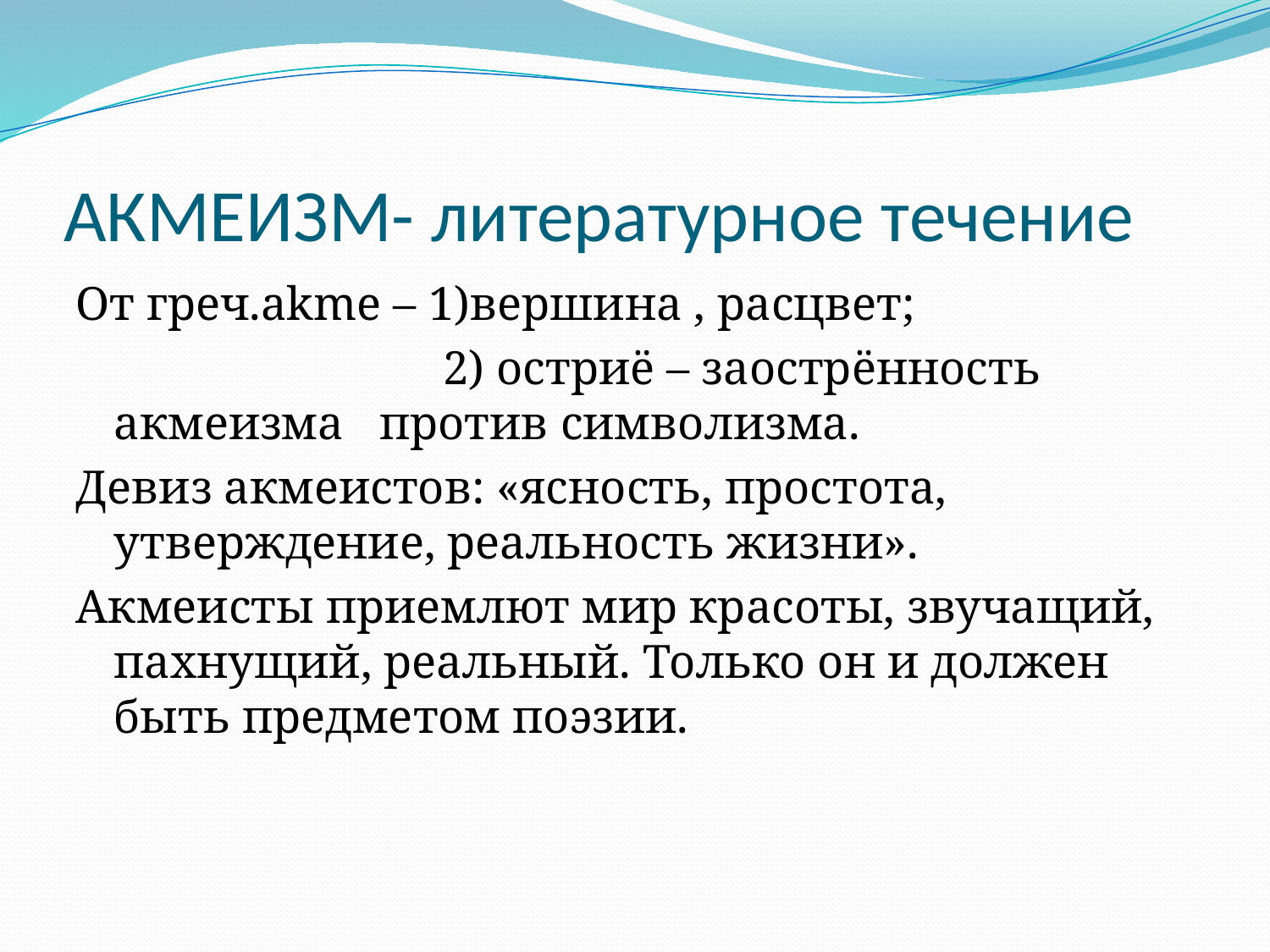

# АКМЕИЗМ- литературное течение
От греч.akme – 1)вершина , расцвет;
                               2) остриё – заострённость акмеизма   против символизма.
Девиз акмеистов: «ясность, простота, утверждение, реальность жизни».
Акмеисты приемлют мир красоты, звучащий, пахнущий, реальный. Только он и должен быть предметом поэзии.